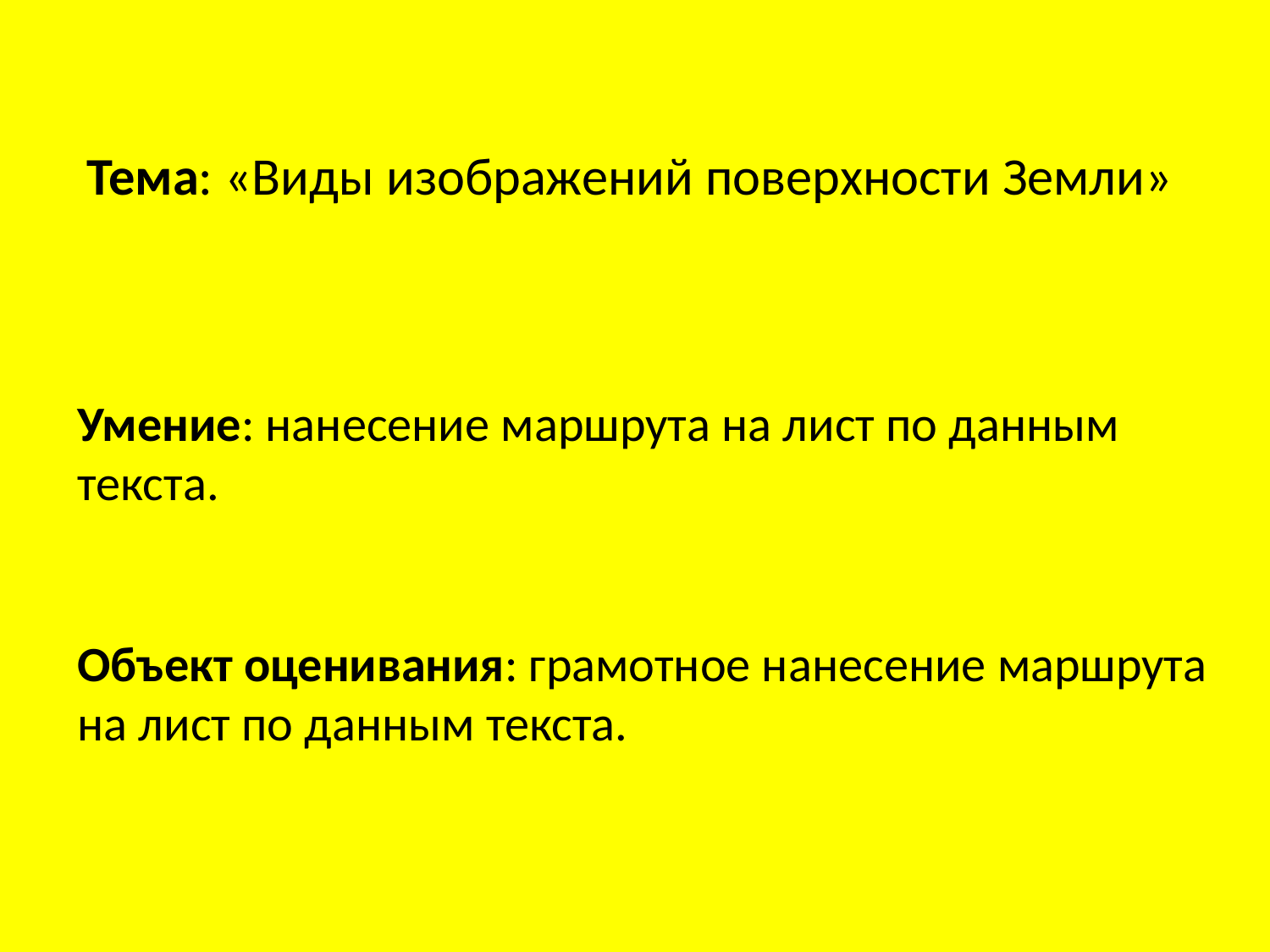

Тема: «Виды изображений поверхности Земли»
Умение: нанесение маршрута на лист по данным текста.
Объект оценивания: грамотное нанесение маршрута на лист по данным текста.